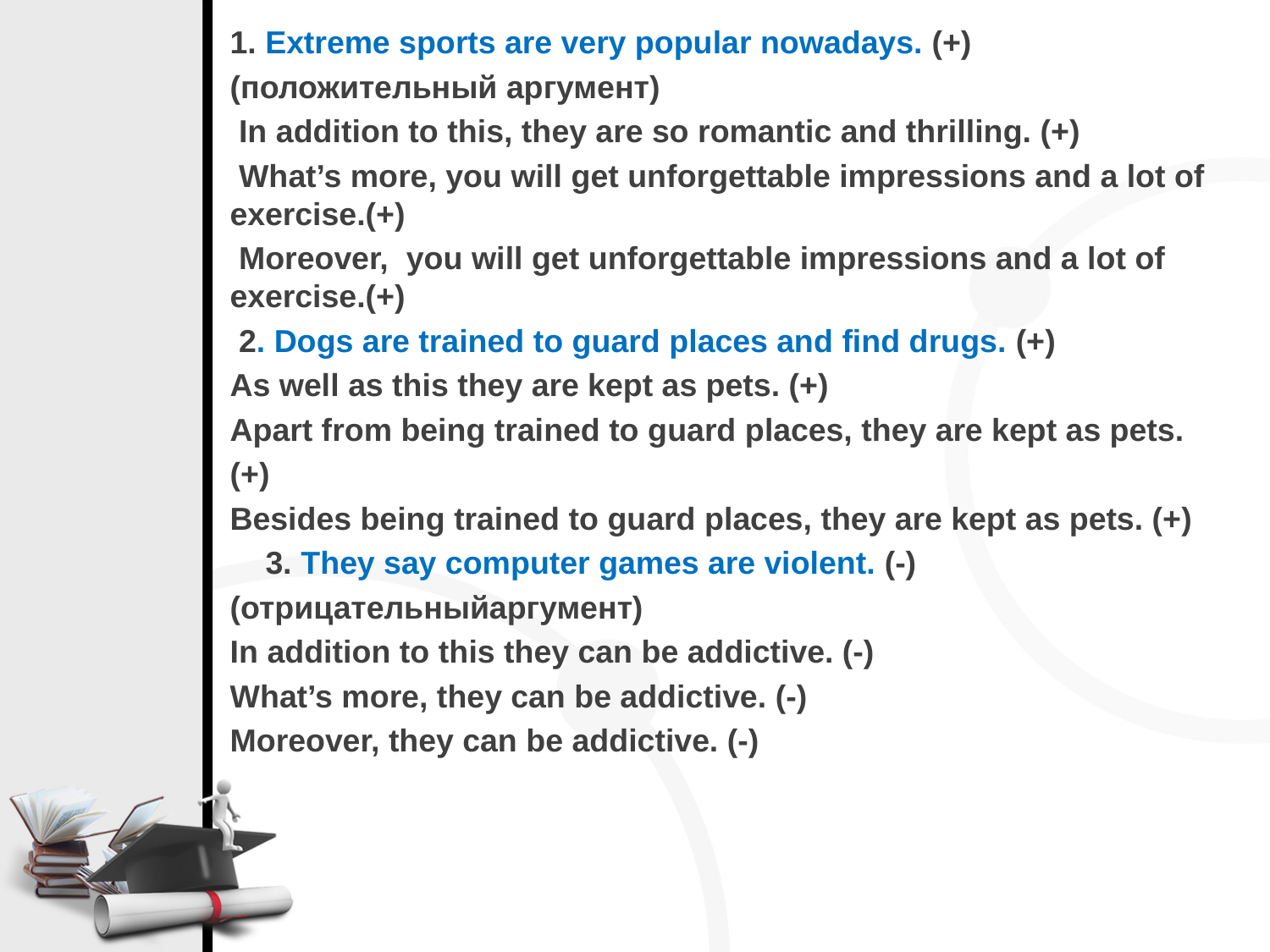

1. Extreme sports are very popular nowadays. (+)
(положительный аргумент)
 In addition to this, they are so romantic and thrilling. (+)
 What’s more, you will get unforgettable impressions and a lot of exercise.(+)
 Moreover,  you will get unforgettable impressions and a lot of exercise.(+)
 2. Dogs are trained to guard places and find drugs. (+)
As well as this they are kept as pets. (+)
Apart from being trained to guard places, they are kept as pets.
(+)
Besides being trained to guard places, they are kept as pets. (+)
    3. They say computer games are violent. (-)
(отрицательныйаргумент)
In addition to this they can be addictive. (-)
What’s more, they can be addictive. (-)
Moreover, they can be addictive. (-)